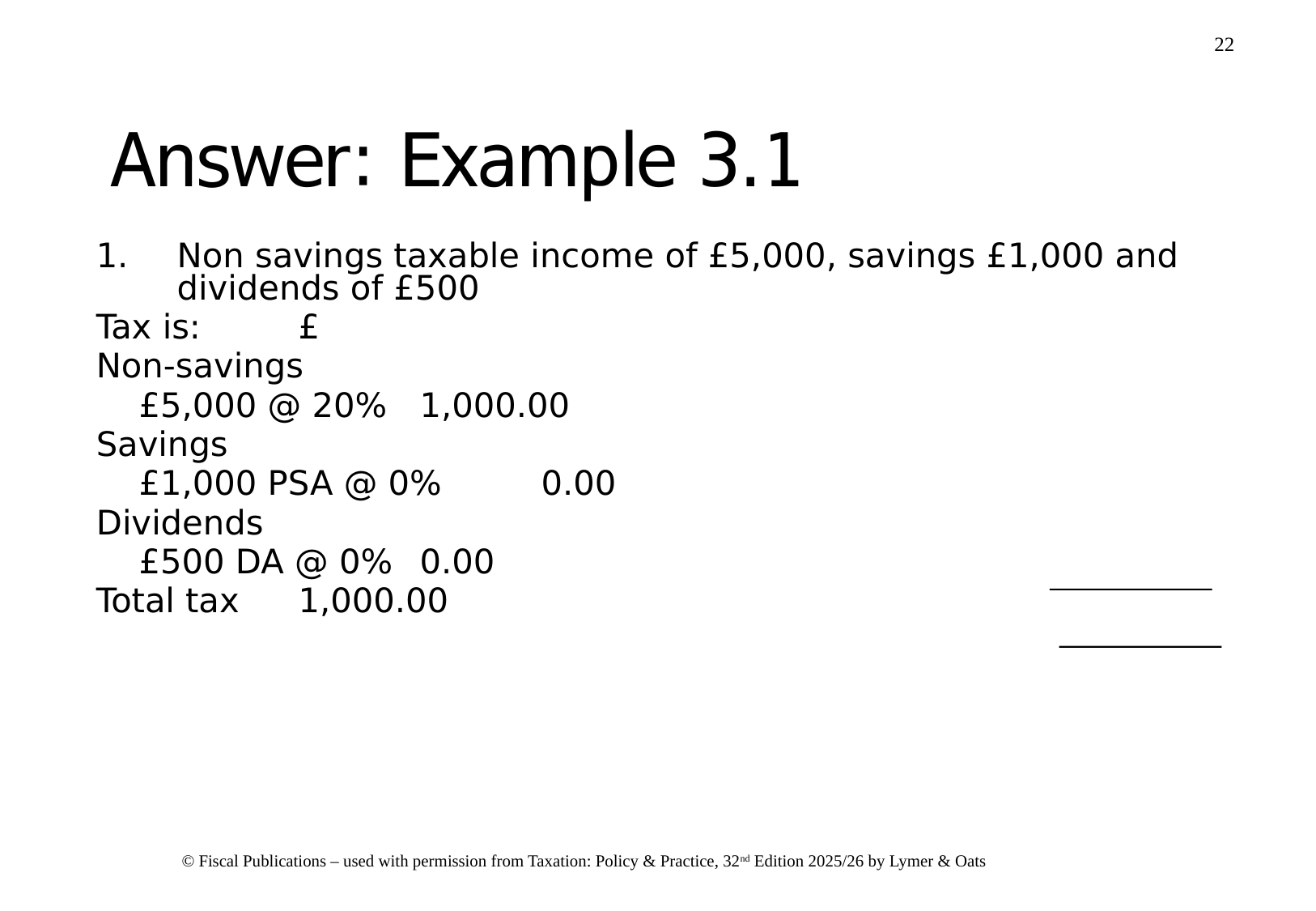

# Answer: Example 3.1
Non savings taxable income of £5,000, savings £1,000 and dividends of £500
Tax is:	£
Non-savings
    £5,000 @ 20% 	1,000.00
Savings
    £1,000 PSA @ 0%	0.00
Dividends
    £500 DA @ 0%	0.00
Total tax 	1,000.00